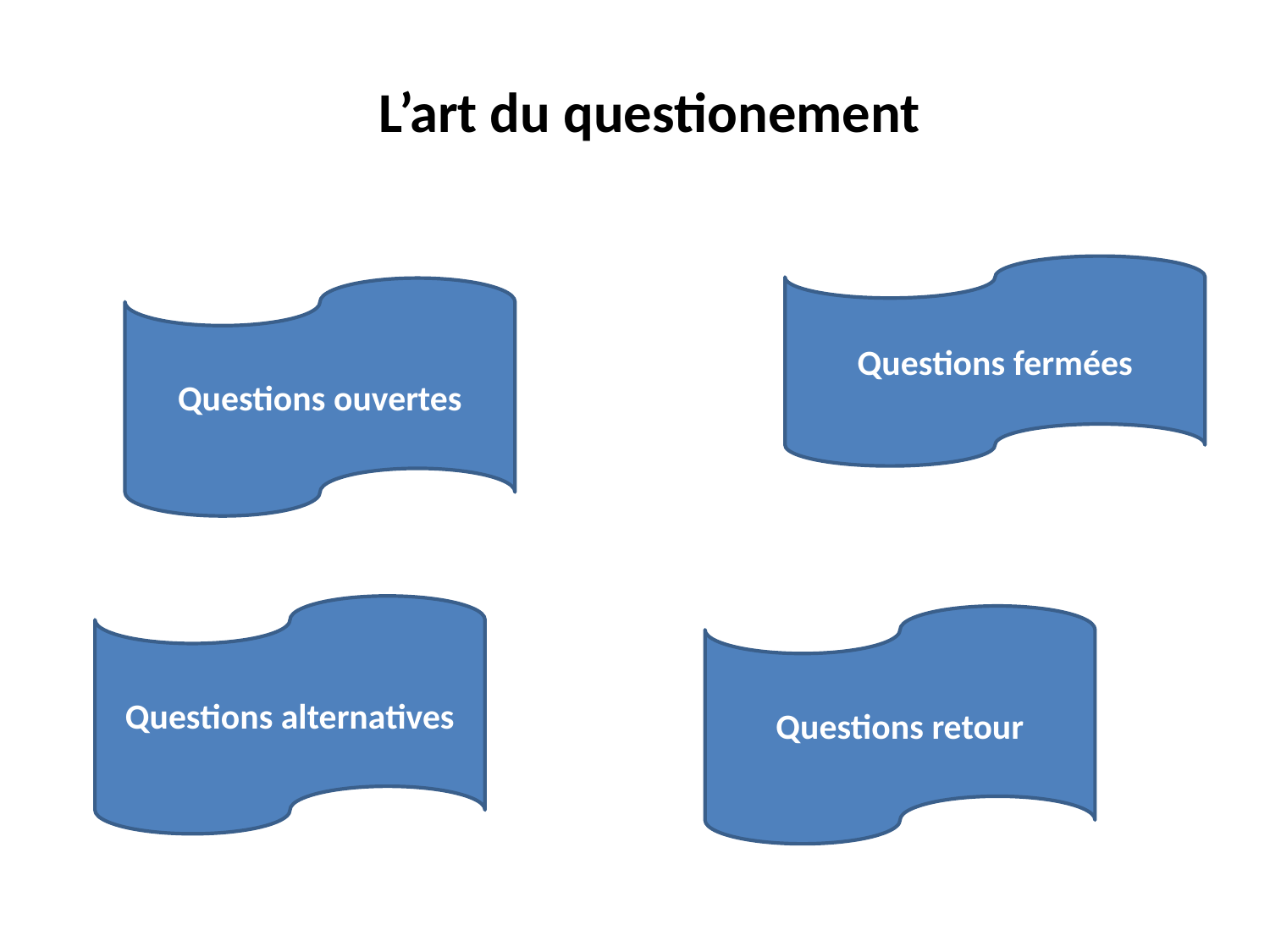

L’art du questionement
Questions fermées
Questions ouvertes
Questions alternatives
Questions retour